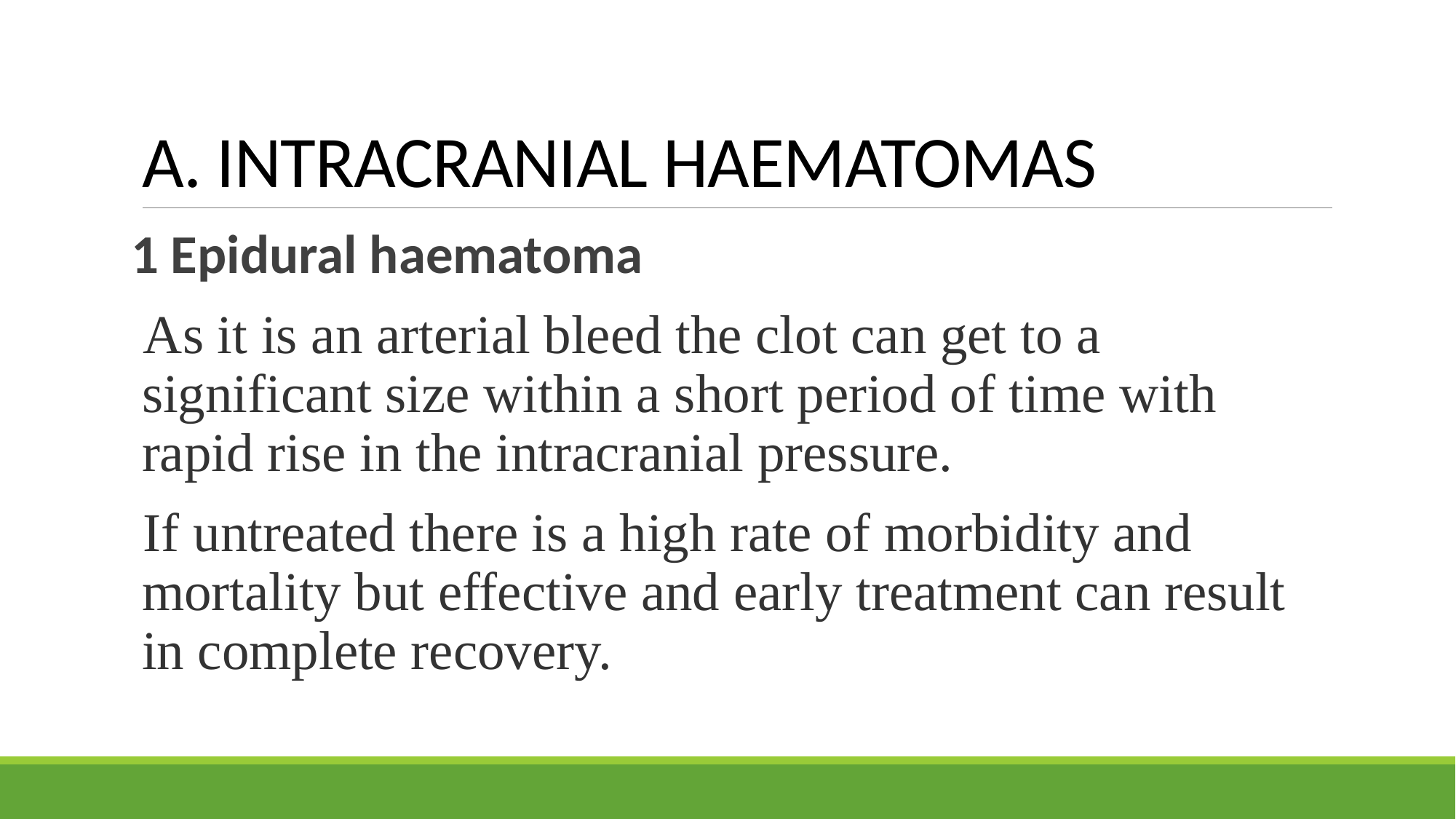

# A. INTRACRANIAL HAEMATOMAS
1 Epidural haematoma
As it is an arterial bleed the clot can get to a significant size within a short period of time with rapid rise in the intracranial pressure.
If untreated there is a high rate of morbidity and mortality but effective and early treatment can result in complete recovery.